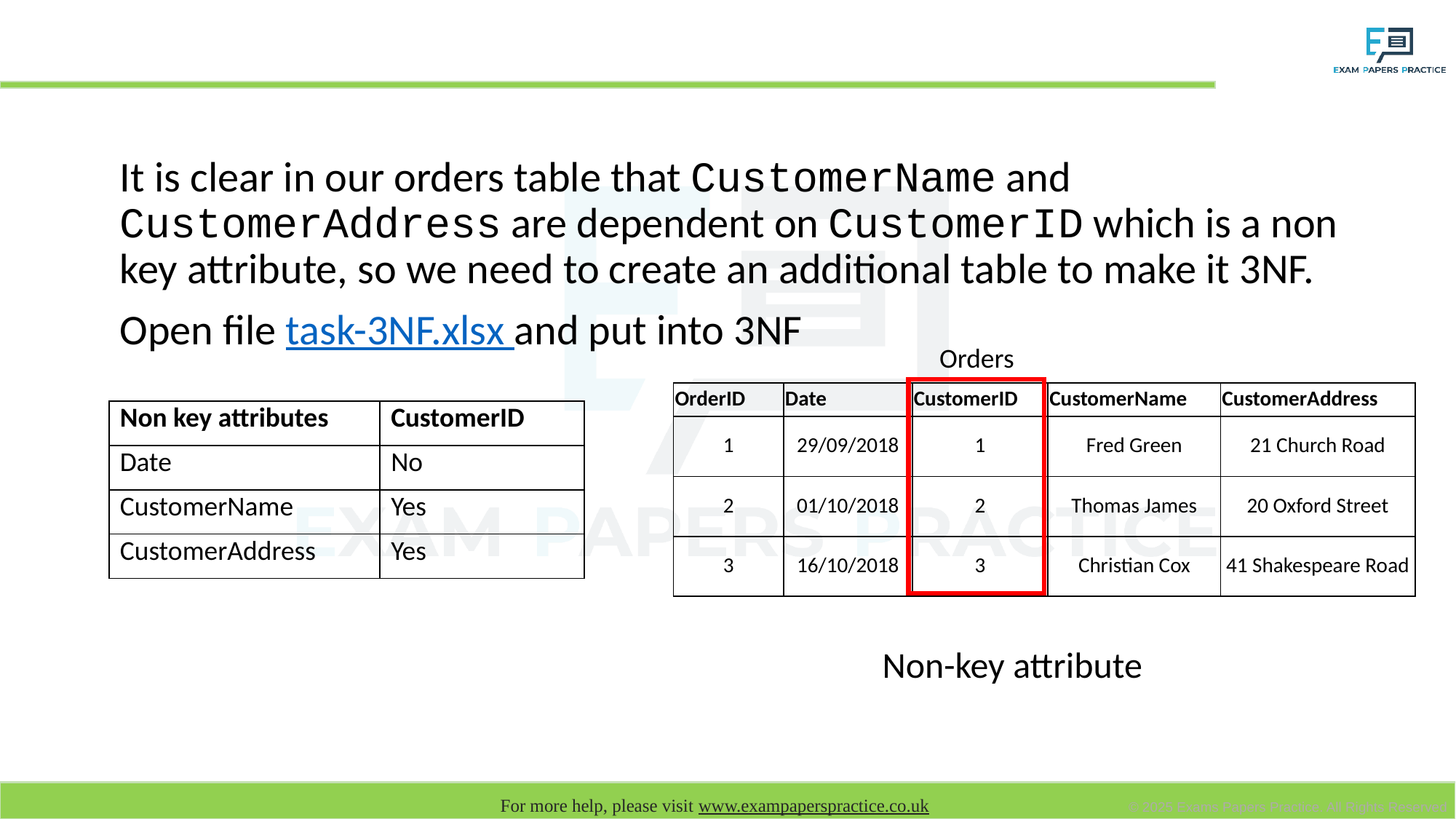

# Non-key attributes
It is clear in our orders table that CustomerName and CustomerAddress are dependent on CustomerID which is a non key attribute, so we need to create an additional table to make it 3NF.
Open file task-3NF.xlsx and put into 3NF

Orders

| OrderID | Date | CustomerID | CustomerName | CustomerAddress |
| --- | --- | --- | --- | --- |
| 1 | 29/09/2018 | 1 | Fred Green | 21 Church Road |
| 2 | 01/10/2018 | 2 | Thomas James | 20 Oxford Street |
| 3 | 16/10/2018 | 3 | Christian Cox | 41 Shakespeare Road |
| Non key attributes | CustomerID |
| --- | --- |
| Date | No |
| CustomerName | Yes |
| CustomerAddress | Yes |
Non-key attribute